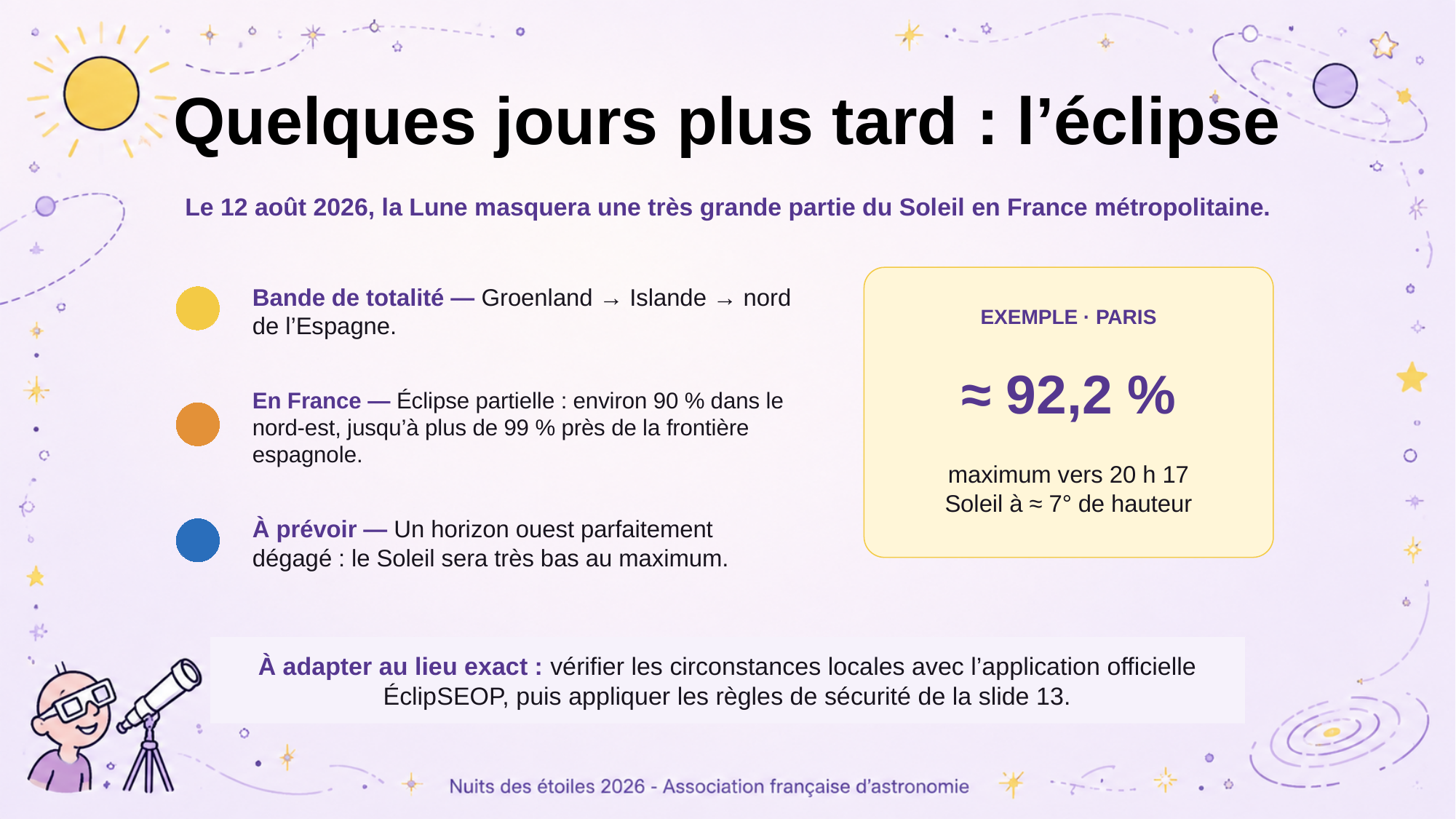

# Quelques jours plus tard : l’éclipse
Le 12 août 2026, la Lune masquera une très grande partie du Soleil en France métropolitaine.
Bande de totalité — Groenland → Islande → nord de l’Espagne.

EXEMPLE · PARIS
≈ 92,2 %
En France — Éclipse partielle : environ 90 % dans le nord-est, jusqu’à plus de 99 % près de la frontière espagnole.

maximum vers 20 h 17
Soleil à ≈ 7° de hauteur
À prévoir — Un horizon ouest parfaitement dégagé : le Soleil sera très bas au maximum.

À adapter au lieu exact : vérifier les circonstances locales avec l’application officielle ÉclipSEOP, puis appliquer les règles de sécurité de la slide 13.